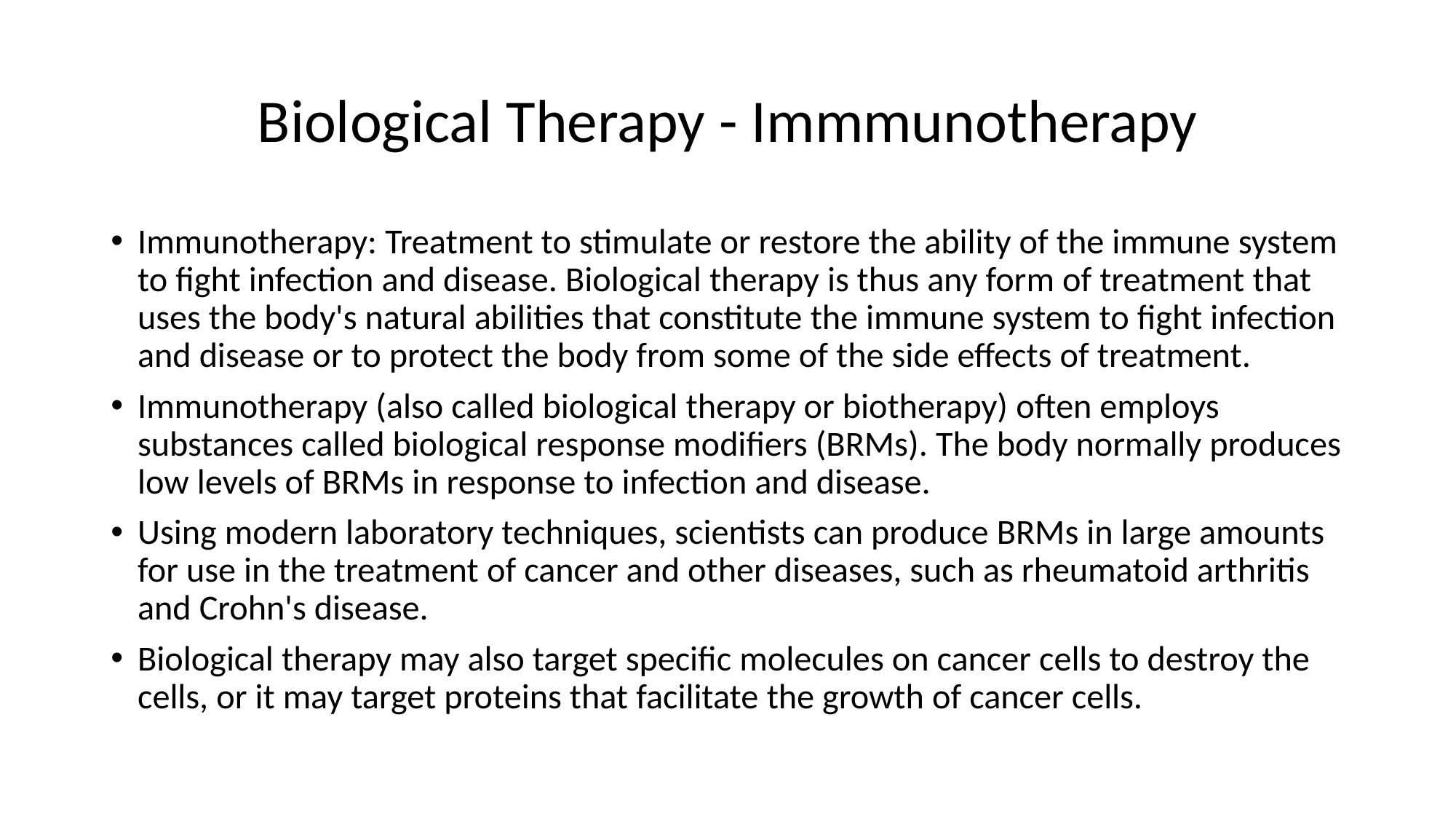

# Biological Therapy - Immmunotherapy
Immunotherapy: Treatment to stimulate or restore the ability of the immune system to fight infection and disease. Biological therapy is thus any form of treatment that uses the body's natural abilities that constitute the immune system to fight infection and disease or to protect the body from some of the side effects of treatment.
Immunotherapy (also called biological therapy or biotherapy) often employs substances called biological response modifiers (BRMs). The body normally produces low levels of BRMs in response to infection and disease.
Using modern laboratory techniques, scientists can produce BRMs in large amounts for use in the treatment of cancer and other diseases, such as rheumatoid arthritis and Crohn's disease.
Biological therapy may also target specific molecules on cancer cells to destroy the cells, or it may target proteins that facilitate the growth of cancer cells.